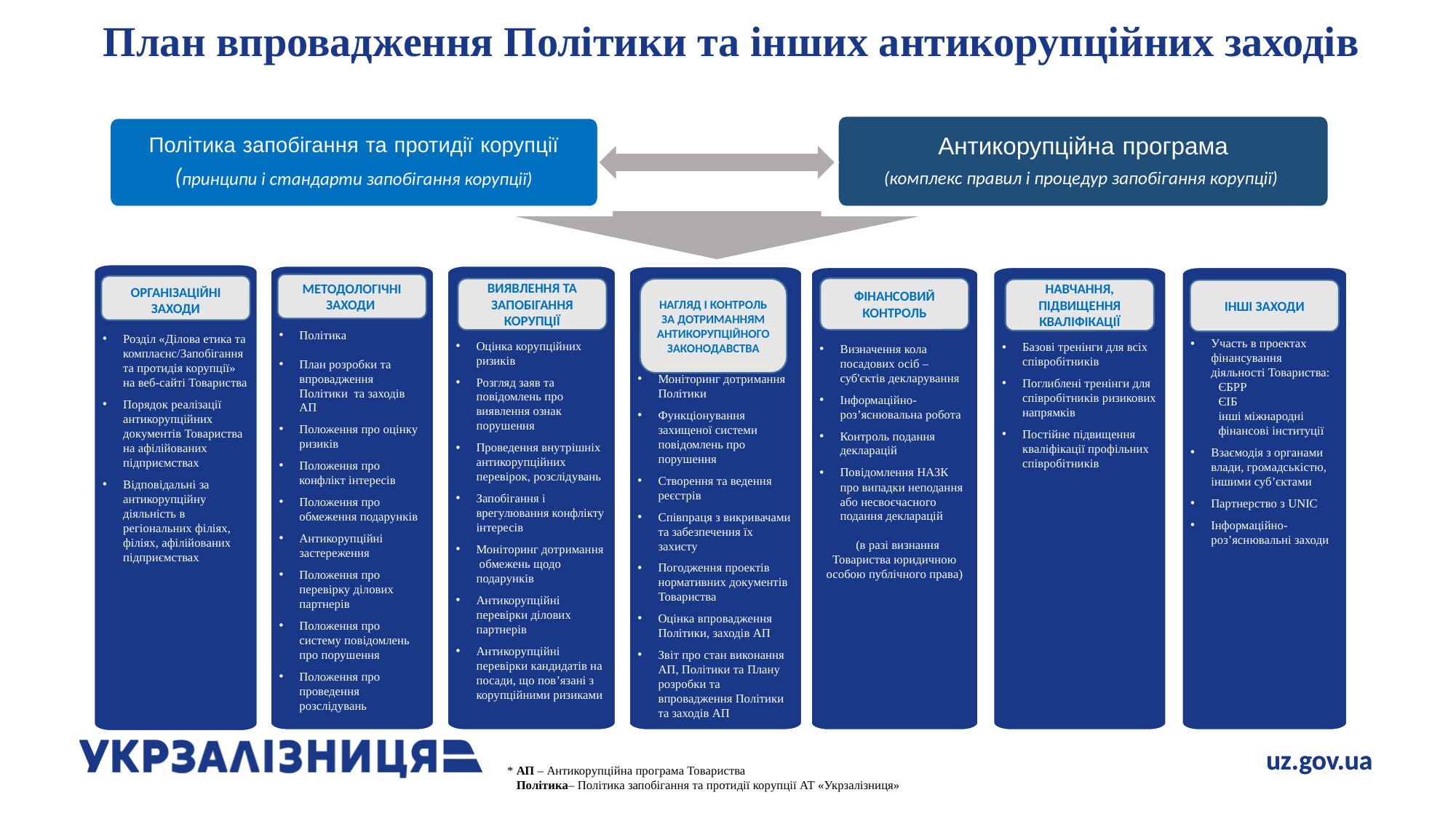

# План впровадження Політики та інших антикорупційних заходів
Антикорупційна програма
(комплекс правил і процедур запобігання корупції)
Політика запобігання та протидії корупції
(принципи і стандарти запобігання корупції)

Розділ «Ділова етика та комплаєнс/Запобігання та протидія корупції» на веб-сайті Товариства

Порядок реалізації антикорупційних документів Товариства на афілійованих підприємствах

Відповідальні за антикорупційну діяльність в регіональних філіях, філіях, афілійованих підприємствах

Оцінка корупційних ризиків

Розгляд заяв та повідомлень про виявлення ознак порушення

Проведення внутрішніх антикорупційних перевірок, розслідувань

Запобігання і врегулювання конфлікту інтересів

Моніторинг дотримання  обмежень щодо подарунків

Антикорупційні перевірки ділових партнерів

Антикорупційні перевірки кандидатів на посади, що пов’язані з корупційними ризиками

Політика

План розробки та впровадження Політики  та заходів АП

Положення про оцінку ризиків

Положення про конфлікт інтересів

Положення про обмеження подарунків

Антикорупційні застереження

Положення про перевірку ділових партнерів

Положення про систему повідомлень про порушення

Положення про проведення розслідувань

Моніторинг дотримання Політики

Функціонування захищеної системи повідомлень про порушення

Створення та ведення реєстрів

Співпраця з викривачами та забезпечення їх захисту

Погодження проектів  нормативних документів Товариства

Оцінка впровадження Політики, заходів АП

Звіт про стан виконання АП, Політики та Плану розробки та впровадження Політики та заходів АП

Визначення кола посадових осіб –суб'єктів декларування

Інформаційно-роз’яснювальна робота

Контроль подання декларацій

Повідомлення НАЗК про випадки неподання або несвоєчасного подання декларацій

  (в разі визнання Товариства юридичною особою публічного права)

Базові тренінги для всіх співробітників

Поглиблені тренінги для співробітників ризикових напрямків

Постійне підвищення кваліфікації профільних співробітників

Участь в проектах фінансування діяльності Товариства:
         ЄБРР
         ЄІБ
         інші міжнародні
         фінансові інституції

Взаємодія з органами влади, громадськістю, іншими суб’єктами

Партнерство з UNIC

Інформаційно- роз’яснювальні заходи
МЕТОДОЛОГІЧНІ ЗАХОДИ

ОРГАНІЗАЦІЙНІ ЗАХОДИ

ФІНАНСОВИЙ КОНТРОЛЬ
ВИЯВЛЕННЯ ТА ЗАПОБІГАННЯ КОРУПЦІЇ
НАГЛЯД І КОНТРОЛЬ ЗА ДОТРИМАННЯМ АНТИКОРУПЦІЙНОГО ЗАКОНОДАВСТВА
НАВЧАННЯ, ПІДВИЩЕННЯ КВАЛІФІКАЦІЇ
ІНШІ ЗАХОДИ
* АП – Антикорупційна програма Товариства
   Політика– Політика запобігання та протидії корупції АТ «Укрзалізниця»